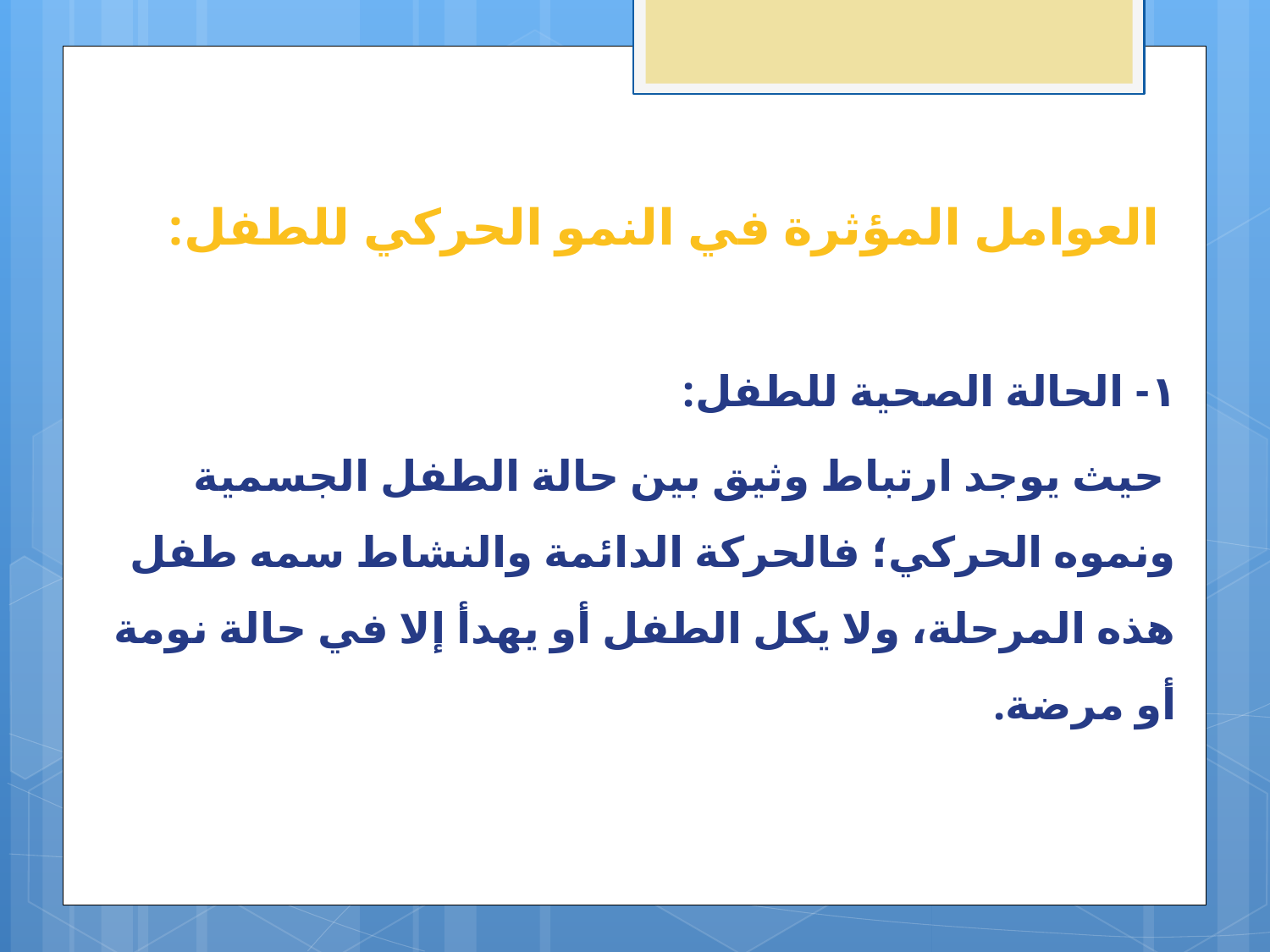

# العوامل المؤثرة في النمو الحركي للطفل:
١- الحالة الصحية للطفل:
 حيث يوجد ارتباط وثيق بين حالة الطفل الجسمية ونموه الحركي؛ فالحركة الدائمة والنشاط سمه طفل هذه المرحلة، ولا يكل الطفل أو يهدأ إلا في حالة نومة أو مرضة.